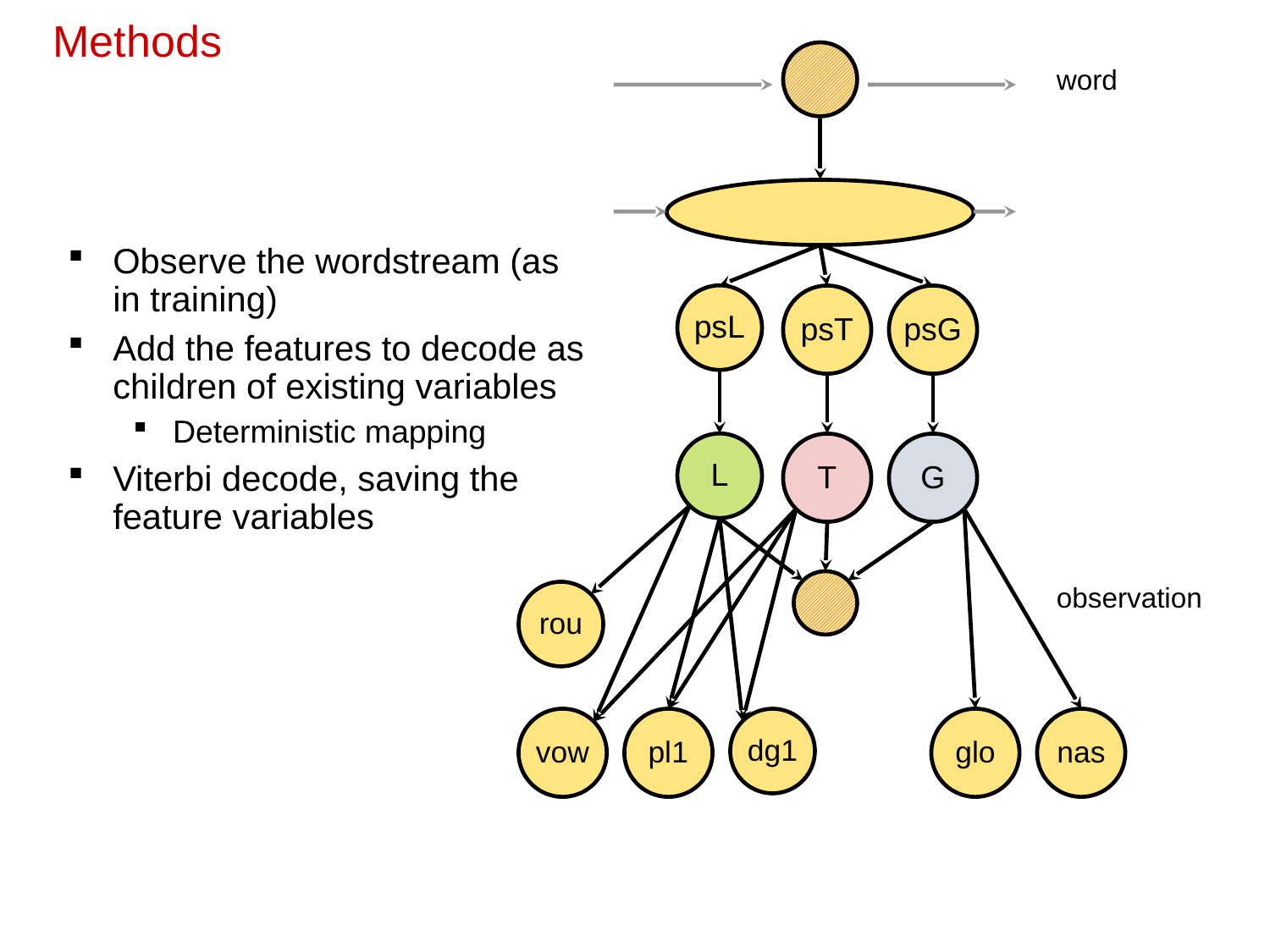

# Methods

word

Observe the wordstream (as in training)
Add the features to decode as children of existing variables
Deterministic mapping
Viterbi decode, saving the feature variables
psL
psT
psG
L
T
G

rou
observation
vow
pl1
dg1
glo
nas